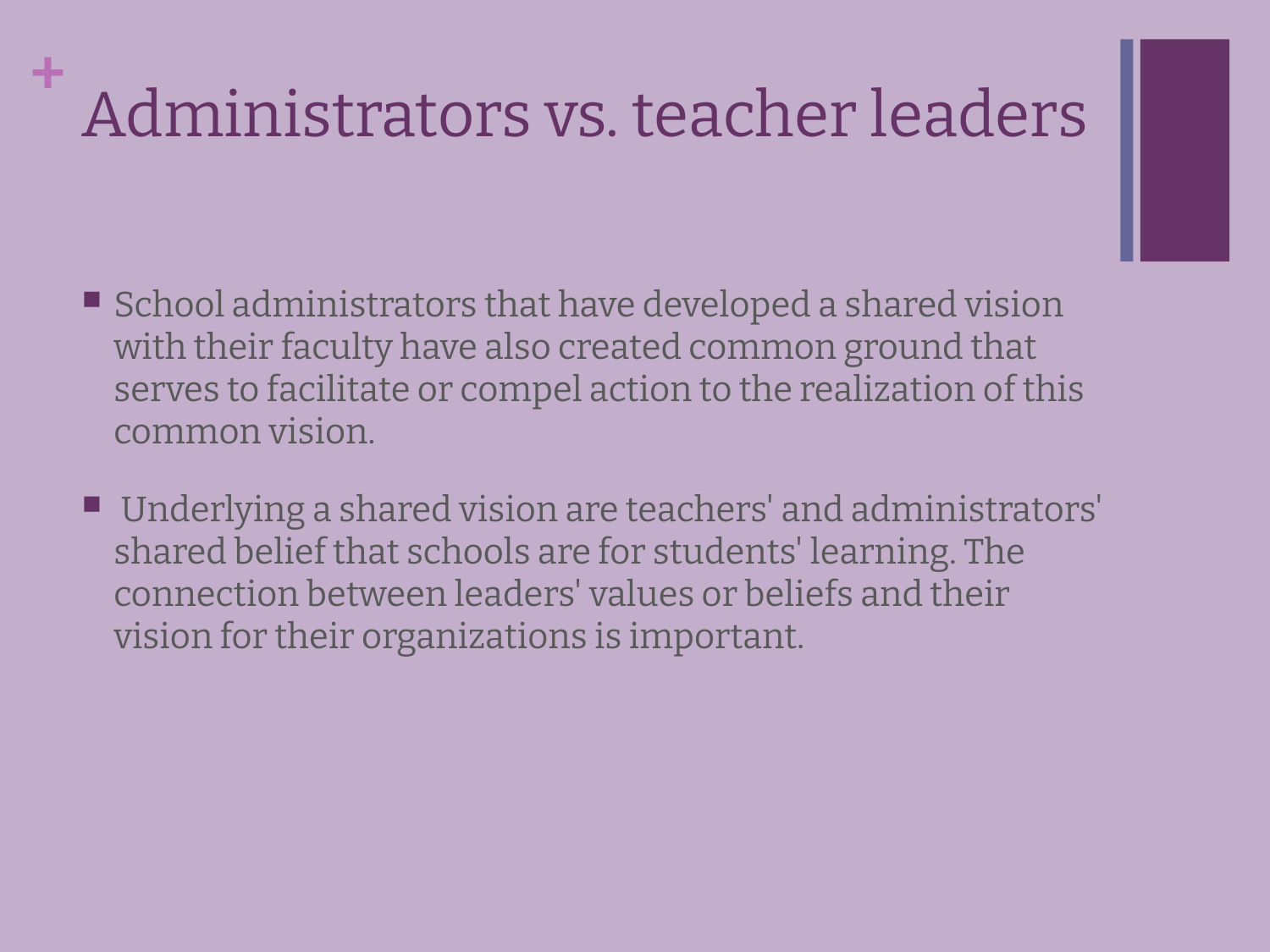

# Administrators vs. teacher leaders
School administrators that have developed a shared vision with their faculty have also created common ground that serves to facilitate or compel action to the realization of this common vision.
 Underlying a shared vision are teachers' and administrators' shared belief that schools are for students' learning. The connection between leaders' values or beliefs and their vision for their organizations is important.